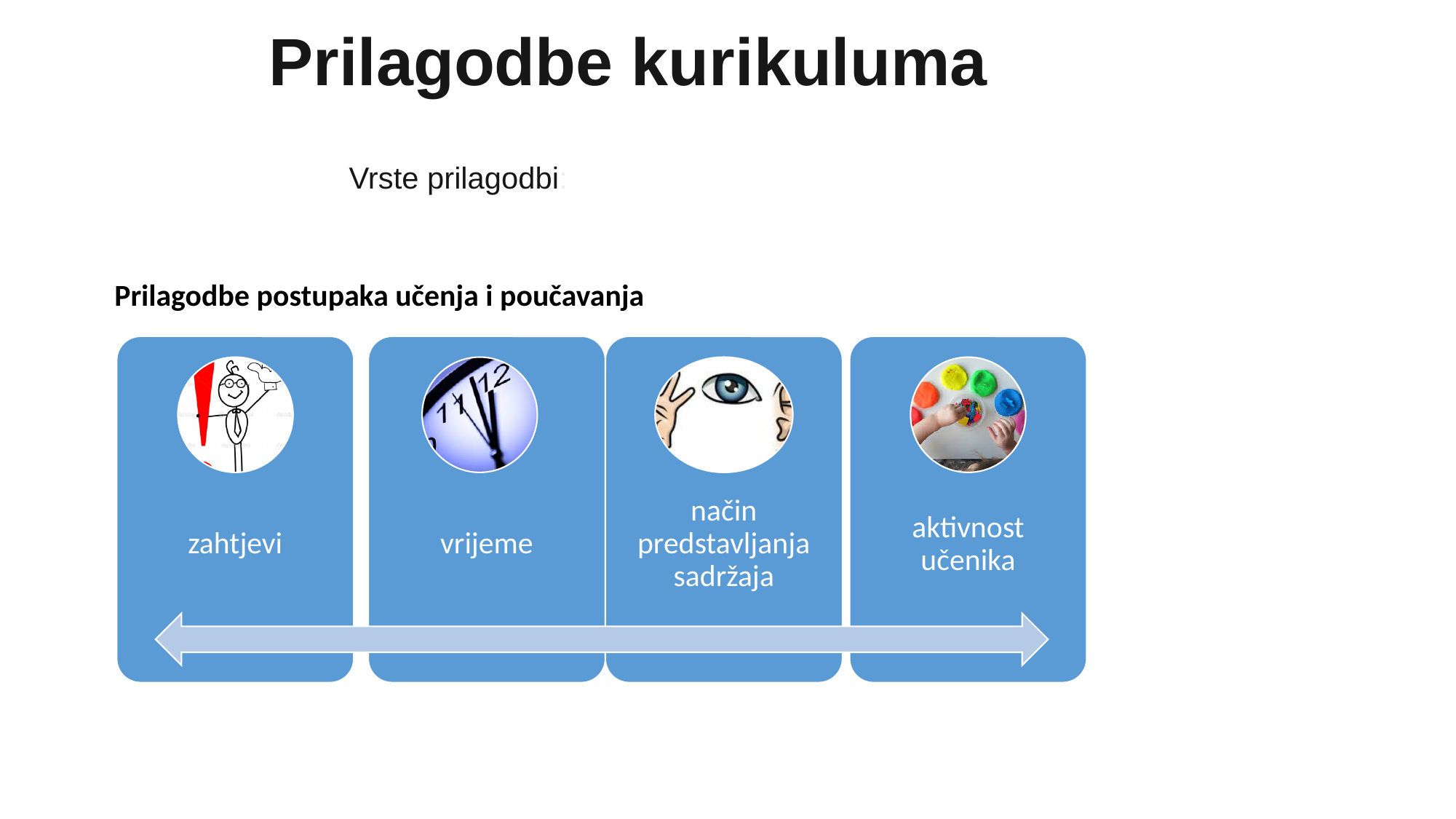

# Prilagodbe kurikuluma
Vrste prilagodbi:

Prilagodbe postupaka učenja i poučavanja

.

zahtjevi
vrijeme
način predstavljanja sadržaja
aktivnost učenika